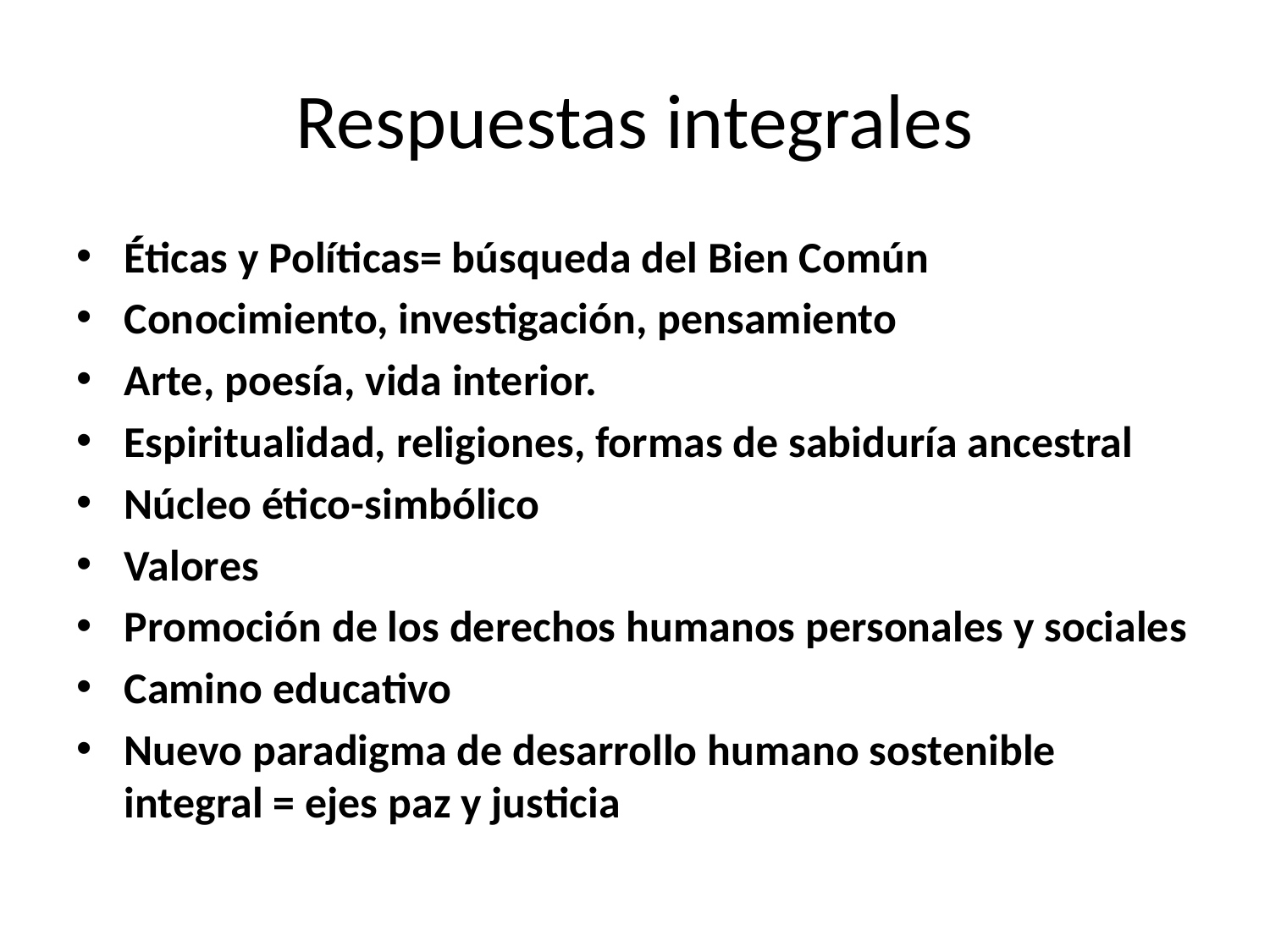

# Respuestas integrales
Éticas y Políticas= búsqueda del Bien Común
Conocimiento, investigación, pensamiento
Arte, poesía, vida interior.
Espiritualidad, religiones, formas de sabiduría ancestral
Núcleo ético-simbólico
Valores
Promoción de los derechos humanos personales y sociales
Camino educativo
Nuevo paradigma de desarrollo humano sostenible integral = ejes paz y justicia